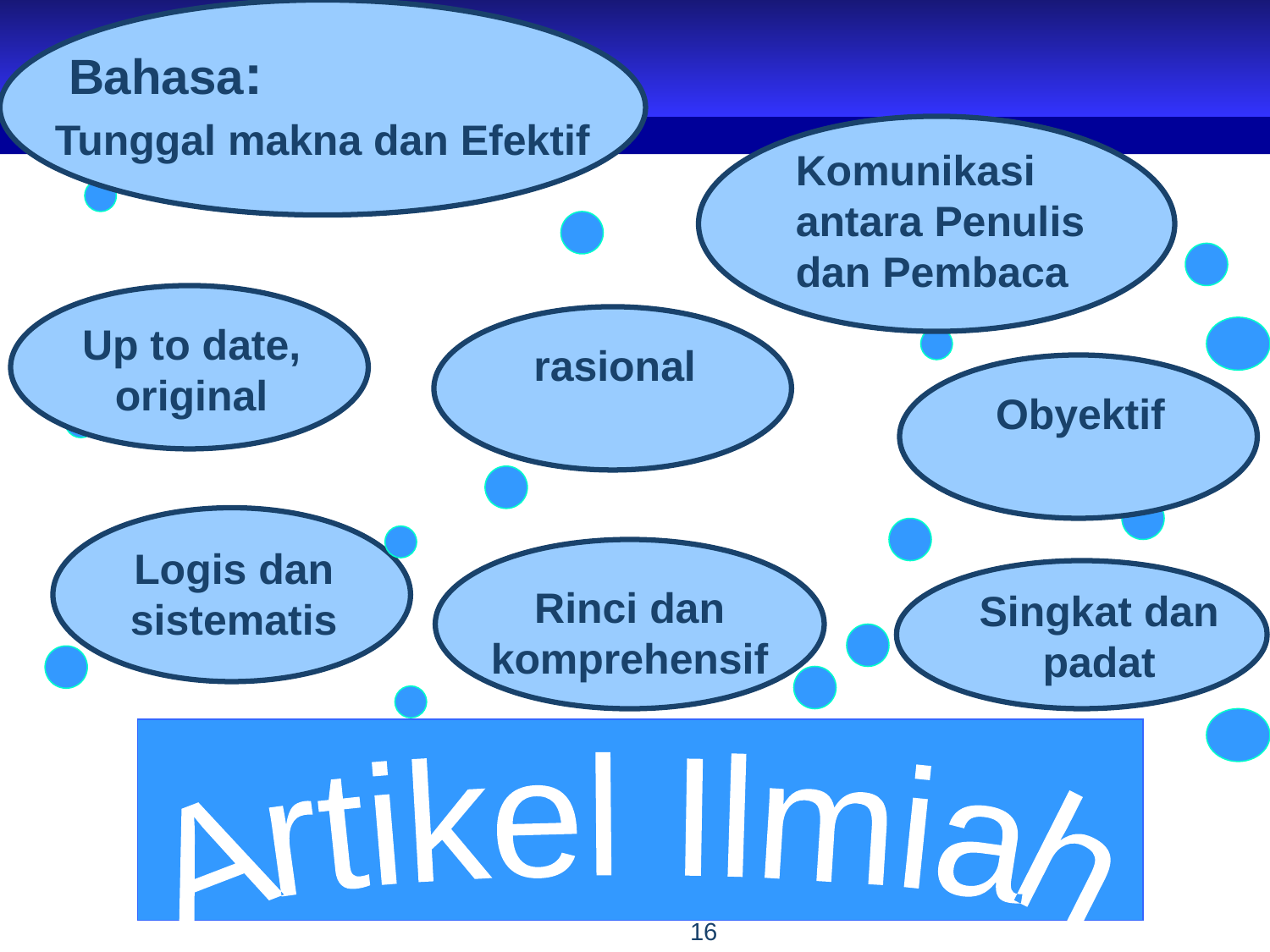

Bahasa:
Tunggal makna dan Efektif

Komunikasi
antara Penulis
dan Pembaca

Up to date,
original

rasional

Obyektif

Logis dan sistematis

Rinci dan
komprehensif

Singkat dan padat

Artikel Ilmiah
16